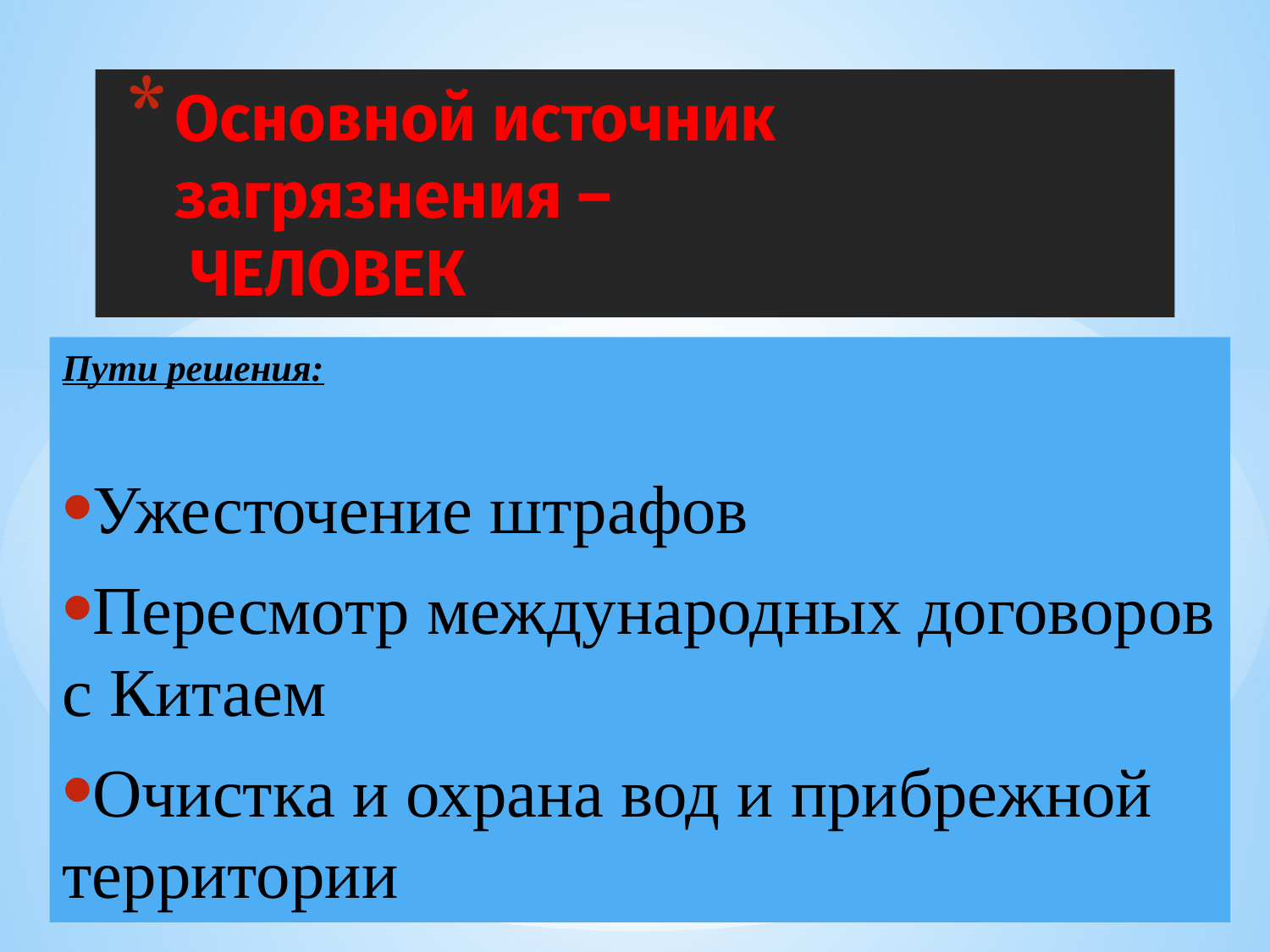

# Основной источник загрязнения – ЧЕЛОВЕК
Пути решения:

Ужесточение штрафов
Пересмотр международных договоров с Китаем
Очистка и охрана вод и прибрежной территории